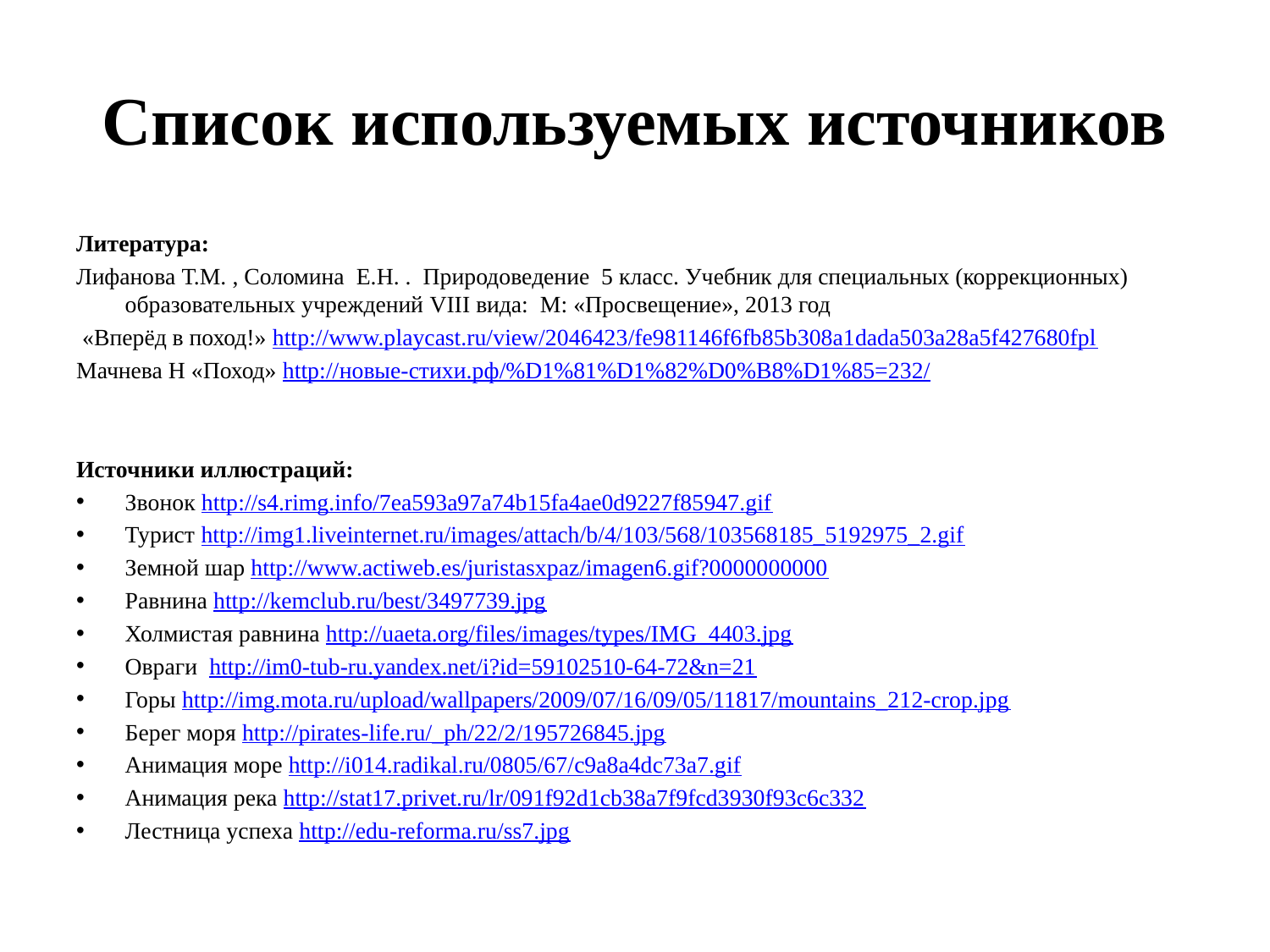

# Список используемых источников
Литература:
Лифанова Т.М. , Соломина  Е.Н. .  Природоведение  5 класс. Учебник для специальных (коррекционных) образовательных учреждений VIII вида:  М: «Просвещение», 2013 год
 «Вперёд в поход!» http://www.playcast.ru/view/2046423/fe981146f6fb85b308a1dada503a28a5f427680fpl
Мачнева Н «Поход» http://новые-стихи.рф/%D1%81%D1%82%D0%B8%D1%85=232/

Источники иллюстраций:
Звонок http://s4.rimg.info/7ea593a97a74b15fa4ae0d9227f85947.gif
Турист http://img1.liveinternet.ru/images/attach/b/4/103/568/103568185_5192975_2.gif
Земной шар http://www.actiweb.es/juristasxpaz/imagen6.gif?0000000000
Равнина http://kemclub.ru/best/3497739.jpg
Холмистая равнина http://uaeta.org/files/images/types/IMG_4403.jpg
Овраги  http://im0-tub-ru.yandex.net/i?id=59102510-64-72&n=21
Горы http://img.mota.ru/upload/wallpapers/2009/07/16/09/05/11817/mountains_212-crop.jpg
Берег моря http://pirates-life.ru/_ph/22/2/195726845.jpg
Анимация море http://i014.radikal.ru/0805/67/c9a8a4dc73a7.gif
Анимация река http://stat17.privet.ru/lr/091f92d1cb38a7f9fcd3930f93c6c332
Лестница успеха http://edu-reforma.ru/ss7.jpg